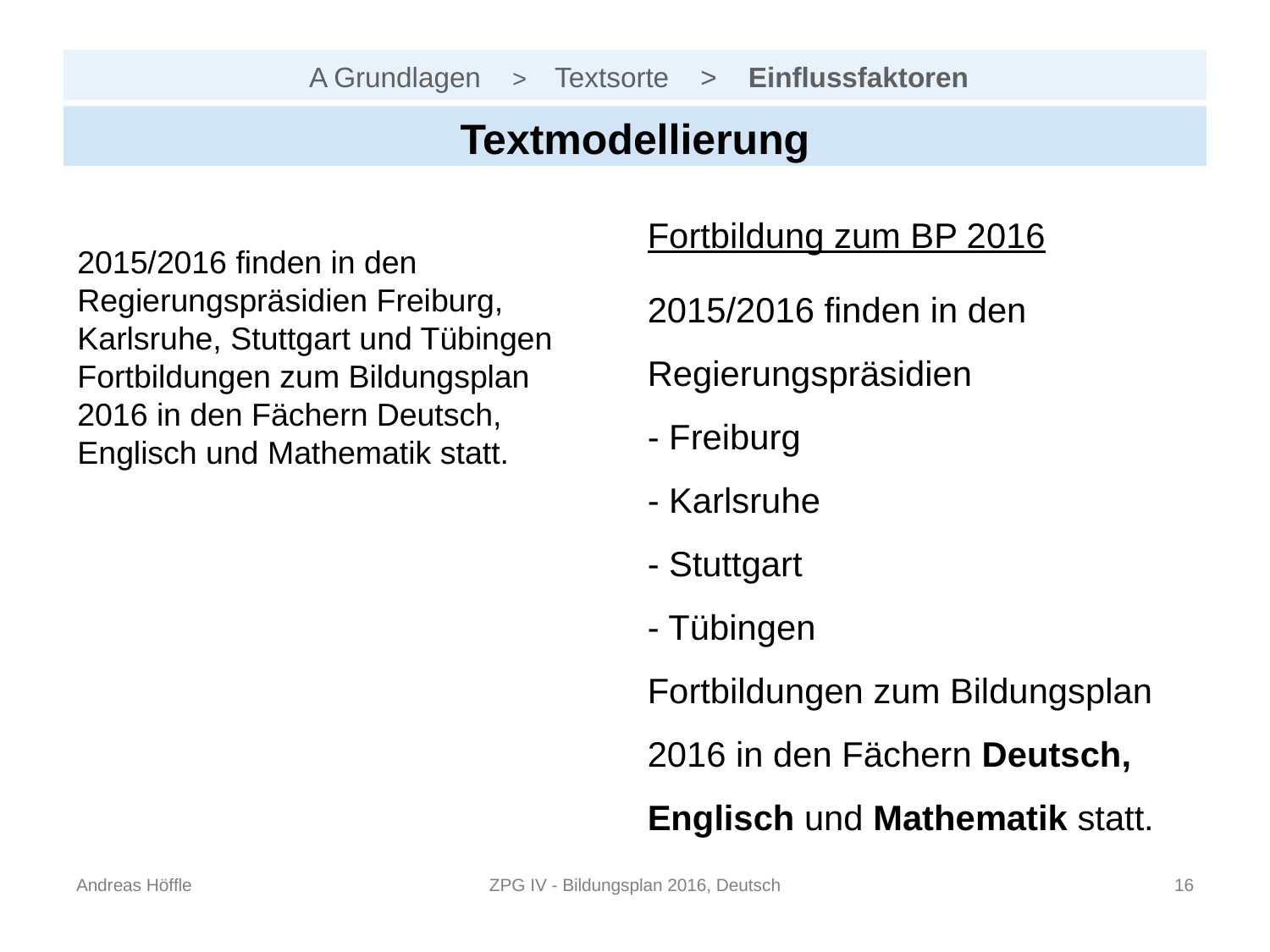

# A Grundlagen    >    Textsorte    >    Einflussfaktoren
Textmodellierung
Fortbildung zum BP 2016
2015/2016 finden in den Regierungspräsidien
- Freiburg
- Karlsruhe
- Stuttgart
- Tübingen
Fortbildungen zum Bildungsplan 2016 in den Fächern Deutsch, Englisch und Mathematik statt.

2015/2016 finden in den Regierungspräsidien Freiburg, Karlsruhe, Stuttgart und Tübingen Fortbildungen zum Bildungsplan 2016 in den Fächern Deutsch, Englisch und Mathematik statt.

Andreas Höffle
ZPG IV - Bildungsplan 2016, Deutsch
16